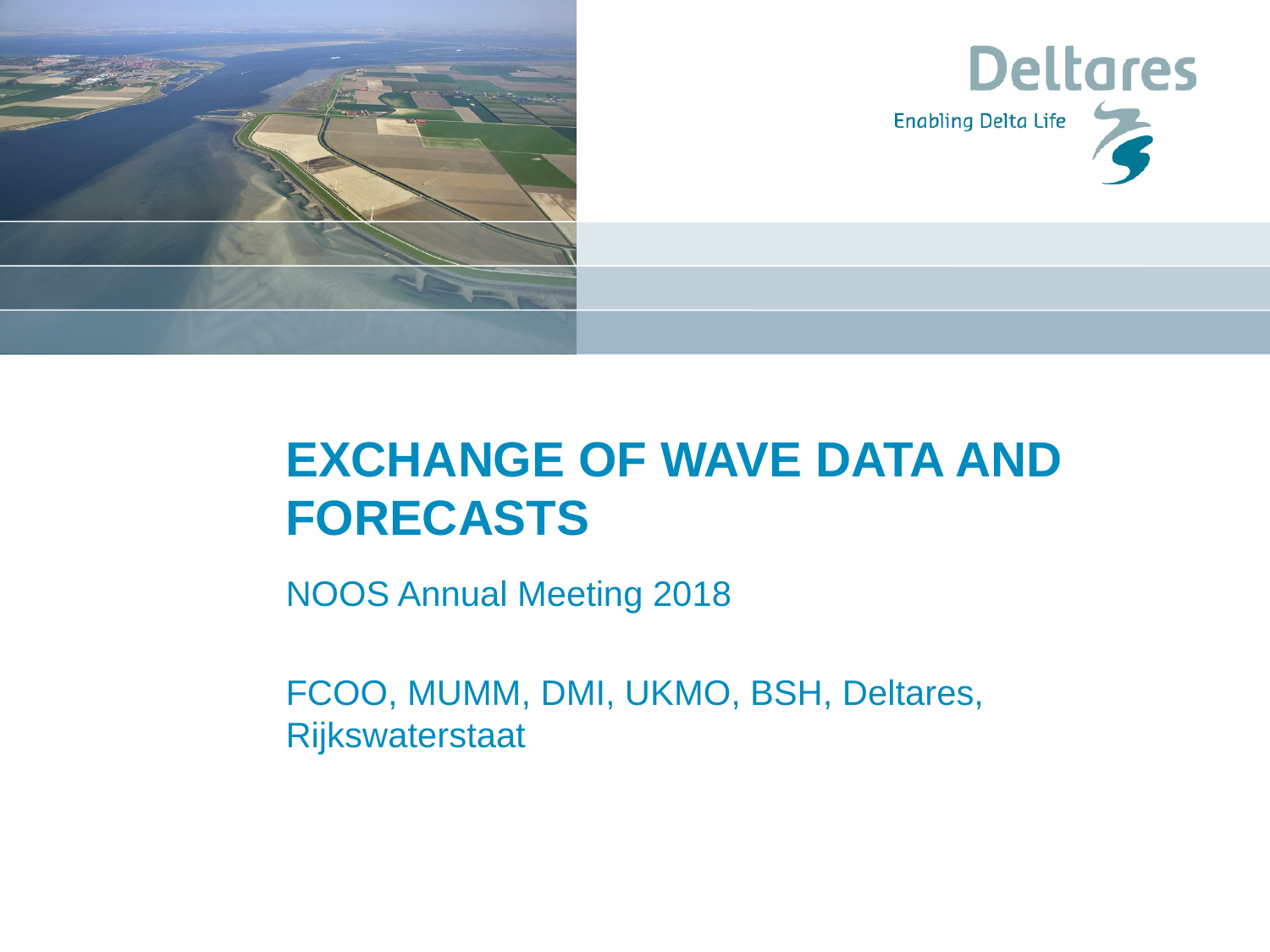

# EXCHANGE OF WAVE DATA AND FORECASTS
NOOS Annual Meeting 2018

FCOO, MUMM, DMI, UKMO, BSH, Deltares, Rijkswaterstaat